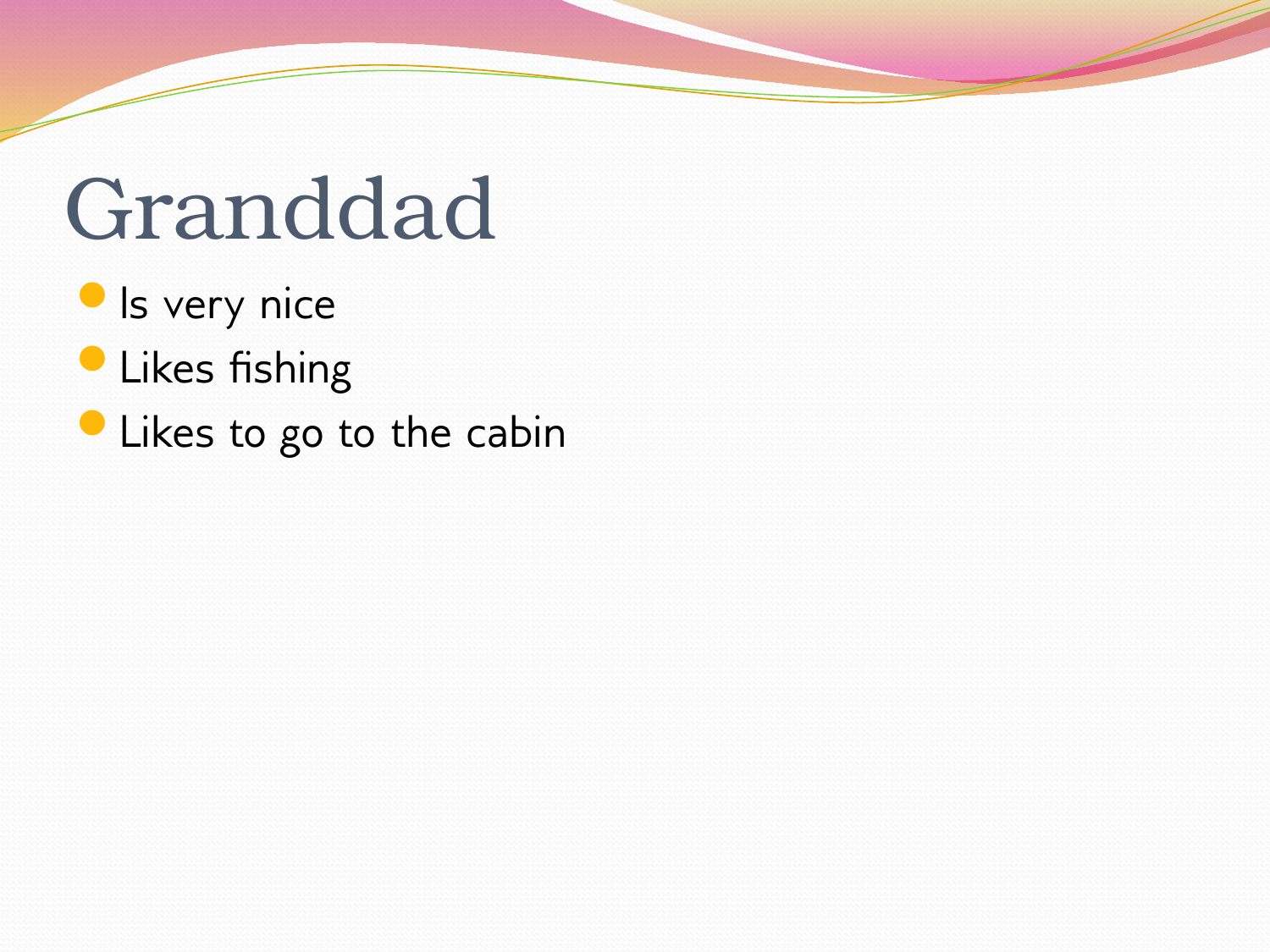

# Granddad
Is very nice
Likes fishing
Likes to go to the cabin